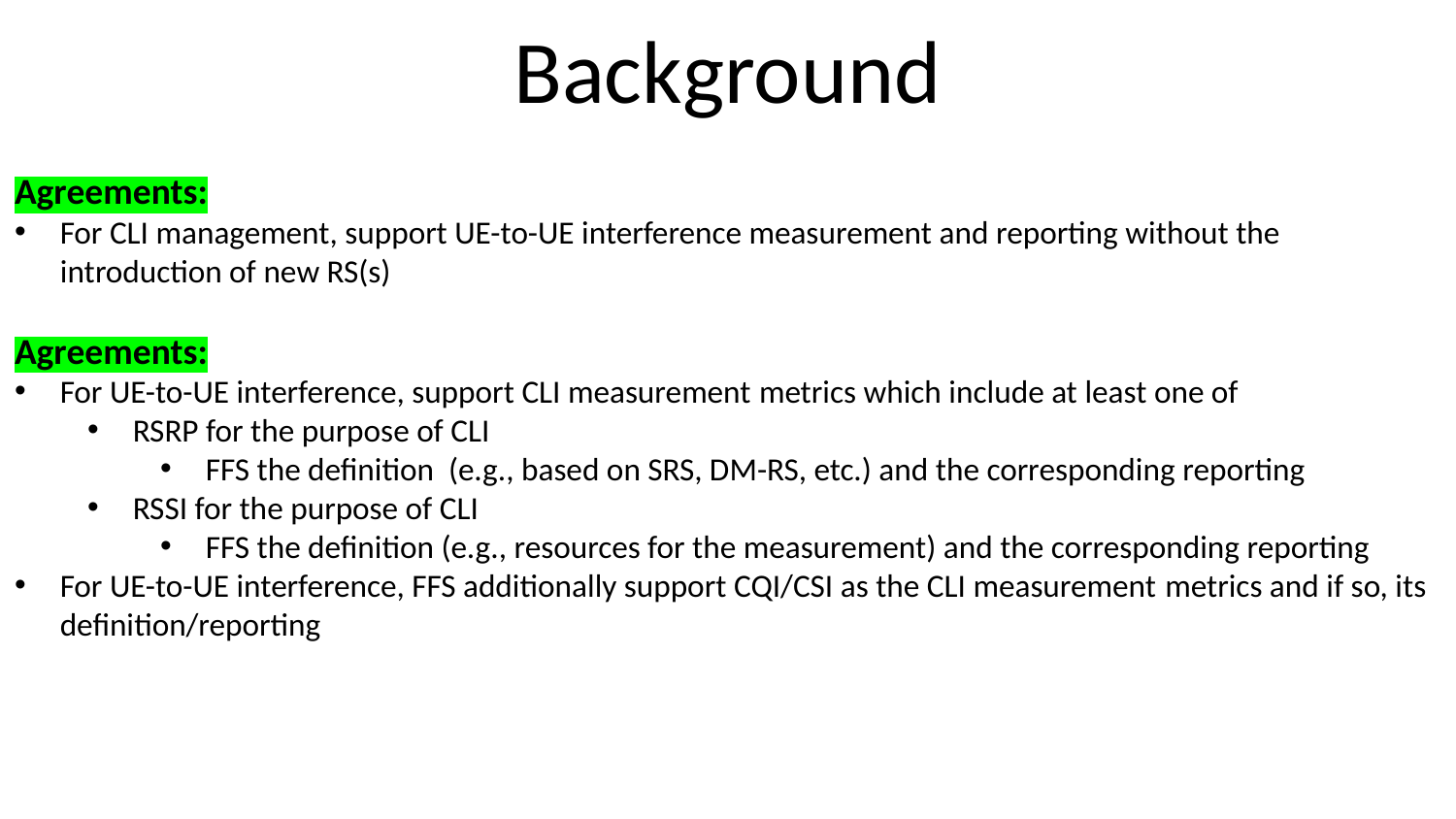

# Background
Agreements:
For CLI management, support UE-to-UE interference measurement and reporting without the introduction of new RS(s)

Agreements:
For UE-to-UE interference, support CLI measurement metrics which include at least one of
RSRP for the purpose of CLI
FFS the definition  (e.g., based on SRS, DM-RS, etc.) and the corresponding reporting
RSSI for the purpose of CLI
FFS the definition (e.g., resources for the measurement) and the corresponding reporting
For UE-to-UE interference, FFS additionally support CQI/CSI as the CLI measurement metrics and if so, its definition/reporting